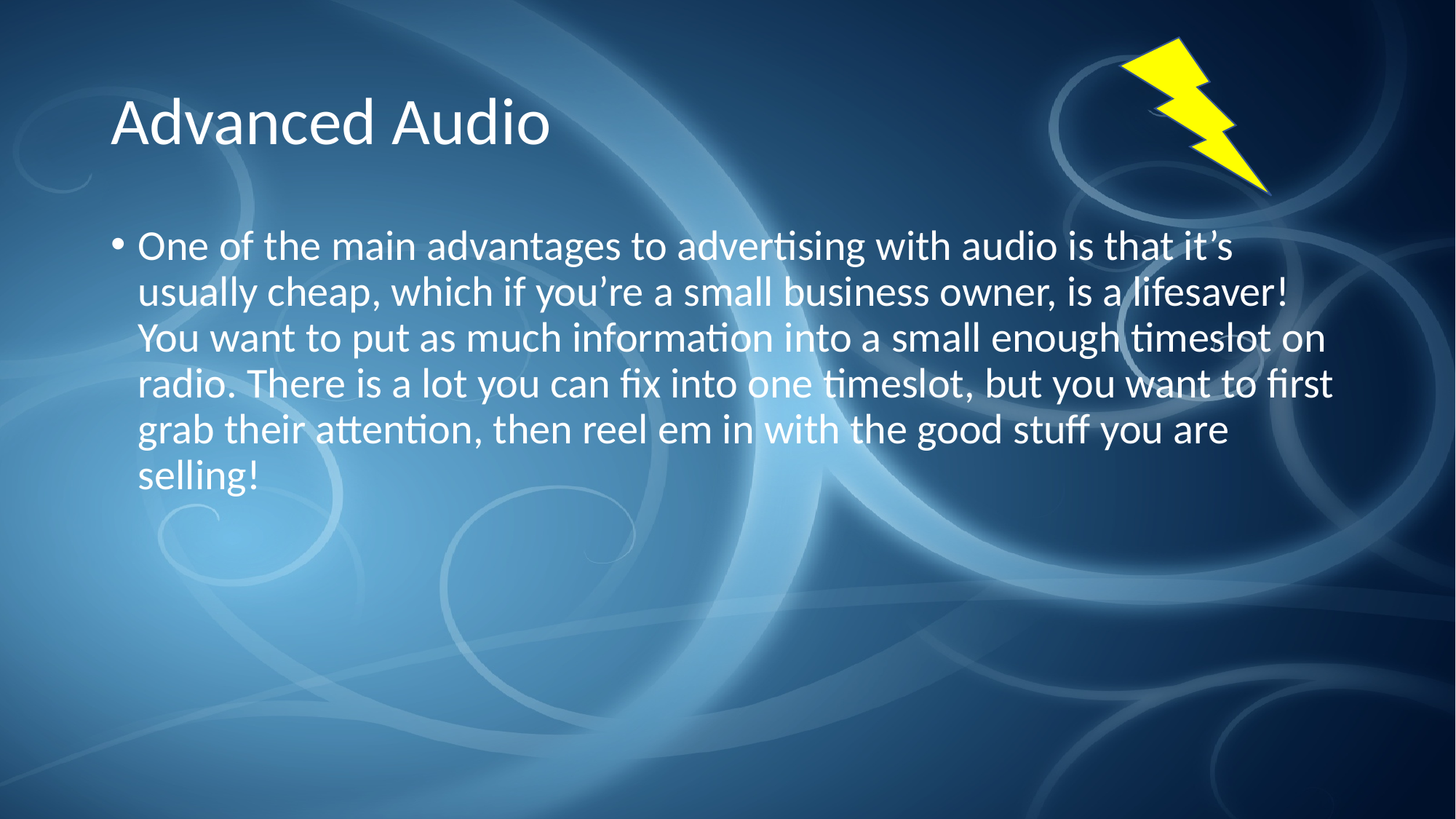

# Advanced Audio
One of the main advantages to advertising with audio is that it’s usually cheap, which if you’re a small business owner, is a lifesaver! You want to put as much information into a small enough timeslot on radio. There is a lot you can fix into one timeslot, but you want to first grab their attention, then reel em in with the good stuff you are selling!